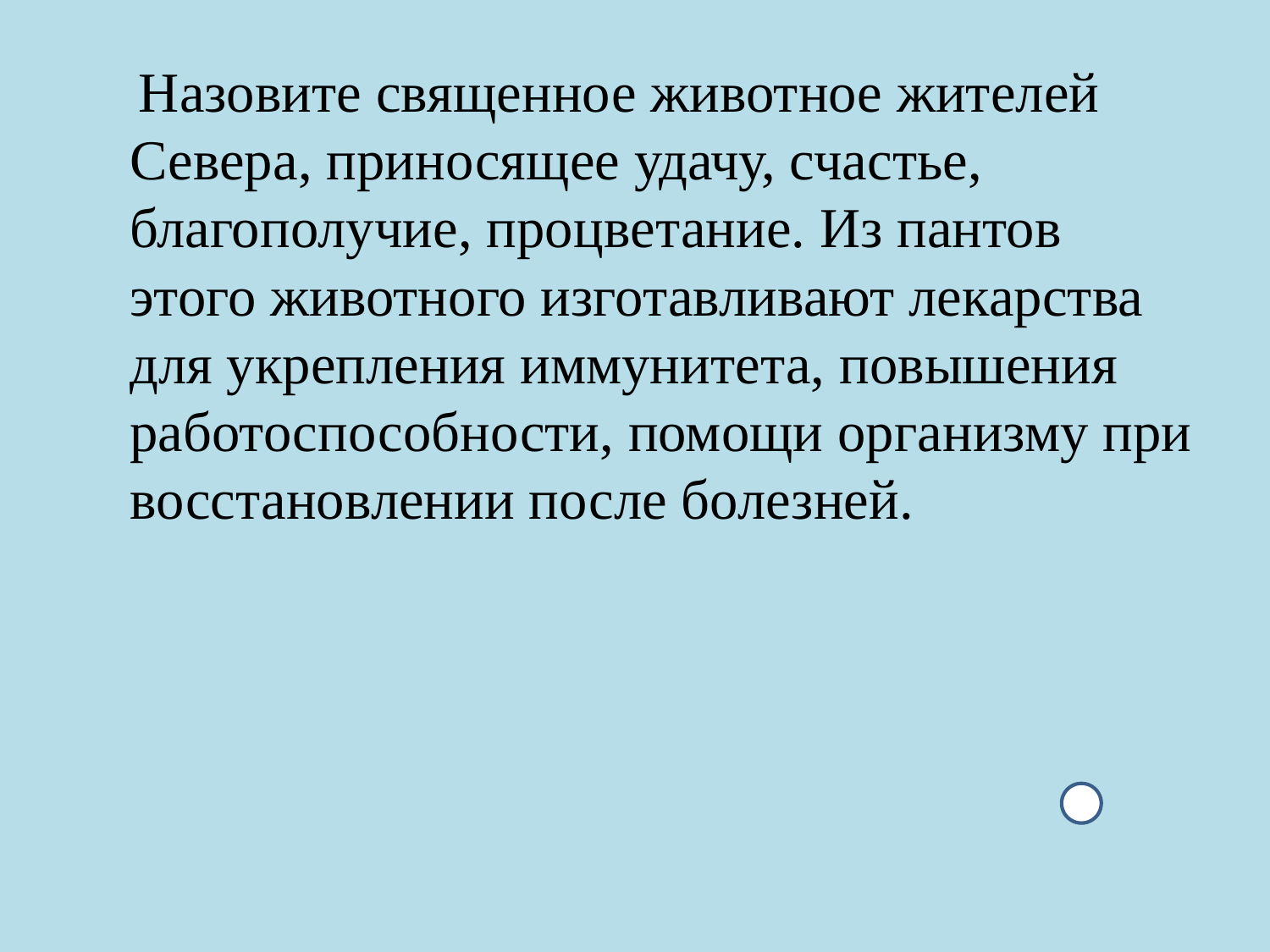

#
    Назовите священное животное жителей Севера, приносящее удачу, счастье, благополучие, процветание. Из пантов этого животного изготавливают лекарства для укрепления иммунитета, повышения работоспособности, помощи организму при восстановлении после болезней.